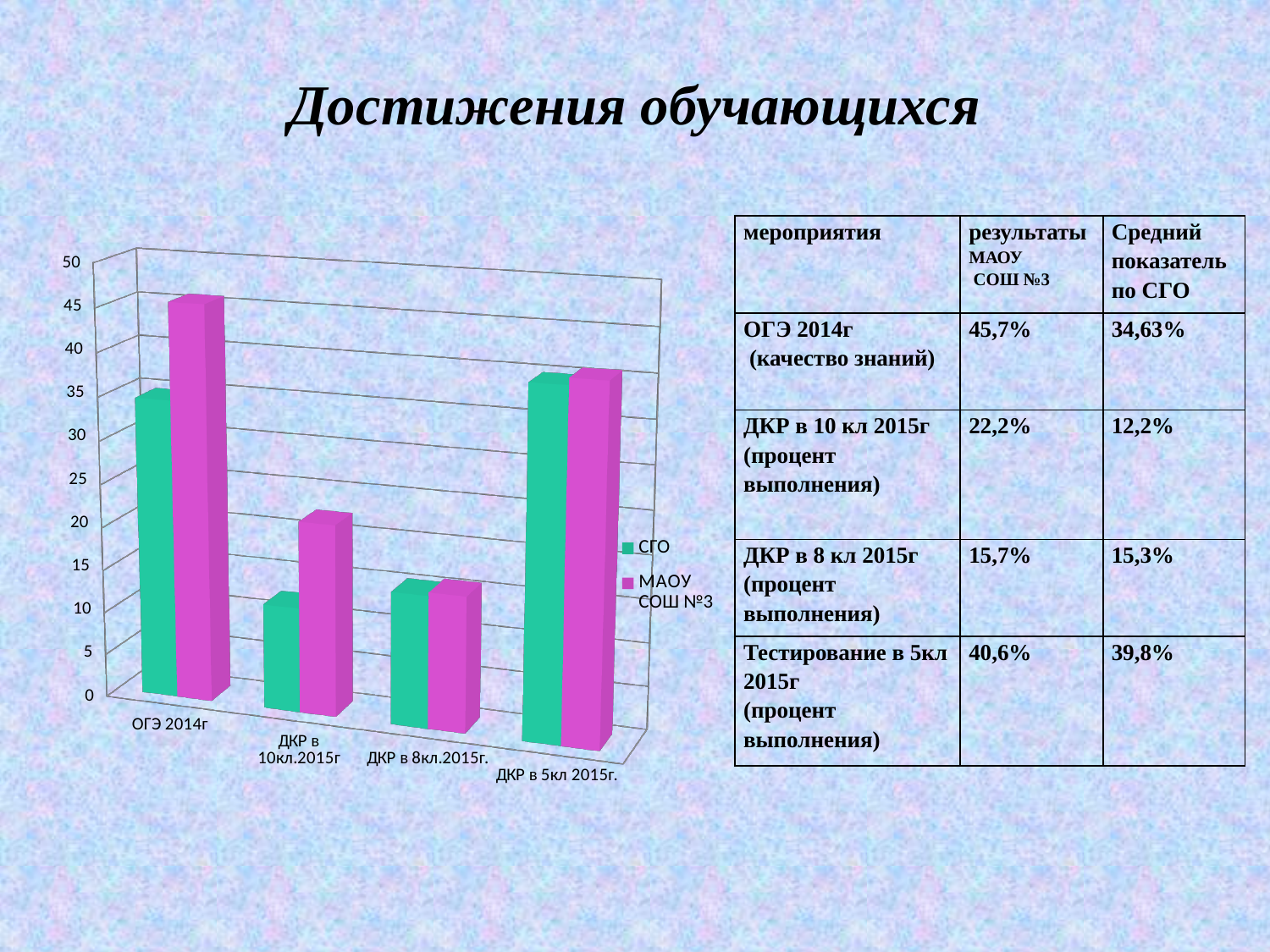

# Достижения обучающихся
| мероприятия | результаты МАОУ СОШ №3 | Средний показатель по СГО |
| --- | --- | --- |
| ОГЭ 2014г (качество знаний) | 45,7% | 34,63% |
| ДКР в 10 кл 2015г (процент выполнения) | 22,2% | 12,2% |
| ДКР в 8 кл 2015г (процент выполнения) | 15,7% | 15,3% |
| Тестирование в 5кл 2015г (процент выполнения) | 40,6% | 39,8% |

[unsupported chart]